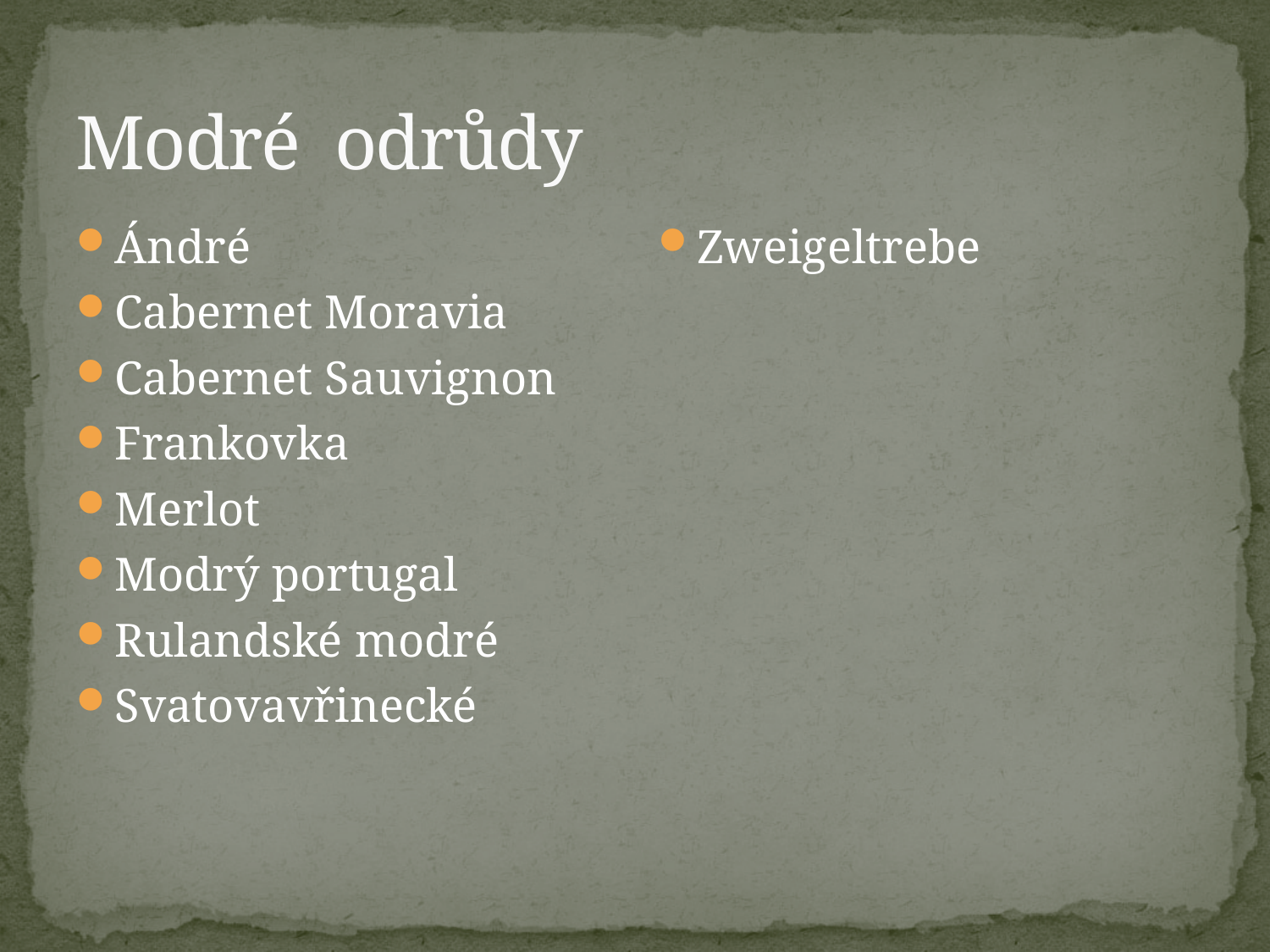

# Modré  odrůdy
Ándré
Cabernet Moravia
Cabernet Sauvignon
Frankovka
Merlot
Modrý portugal
Rulandské modré
Svatovavřinecké

Zweigeltrebe